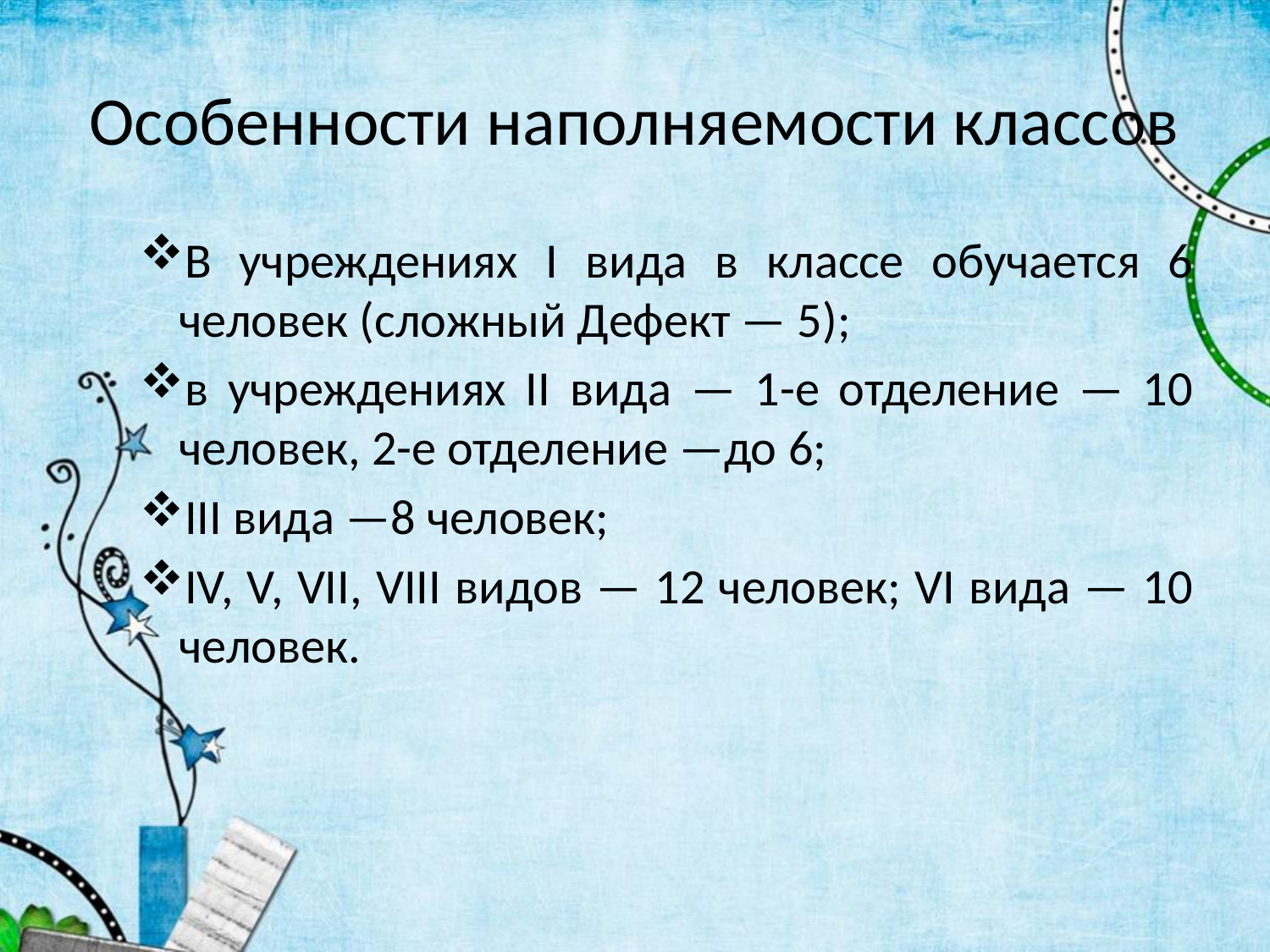

# Особенности наполняемости классов
В учреждениях I вида в классе обучается 6 человек (сложный Дефект — 5);
в учреждениях II вида — 1-е отделение — 10 человек, 2-е отделение —до 6;
III вида —8 человек;
IV, V, VII, VIII видов — 12 человек; VI вида — 10 человек.